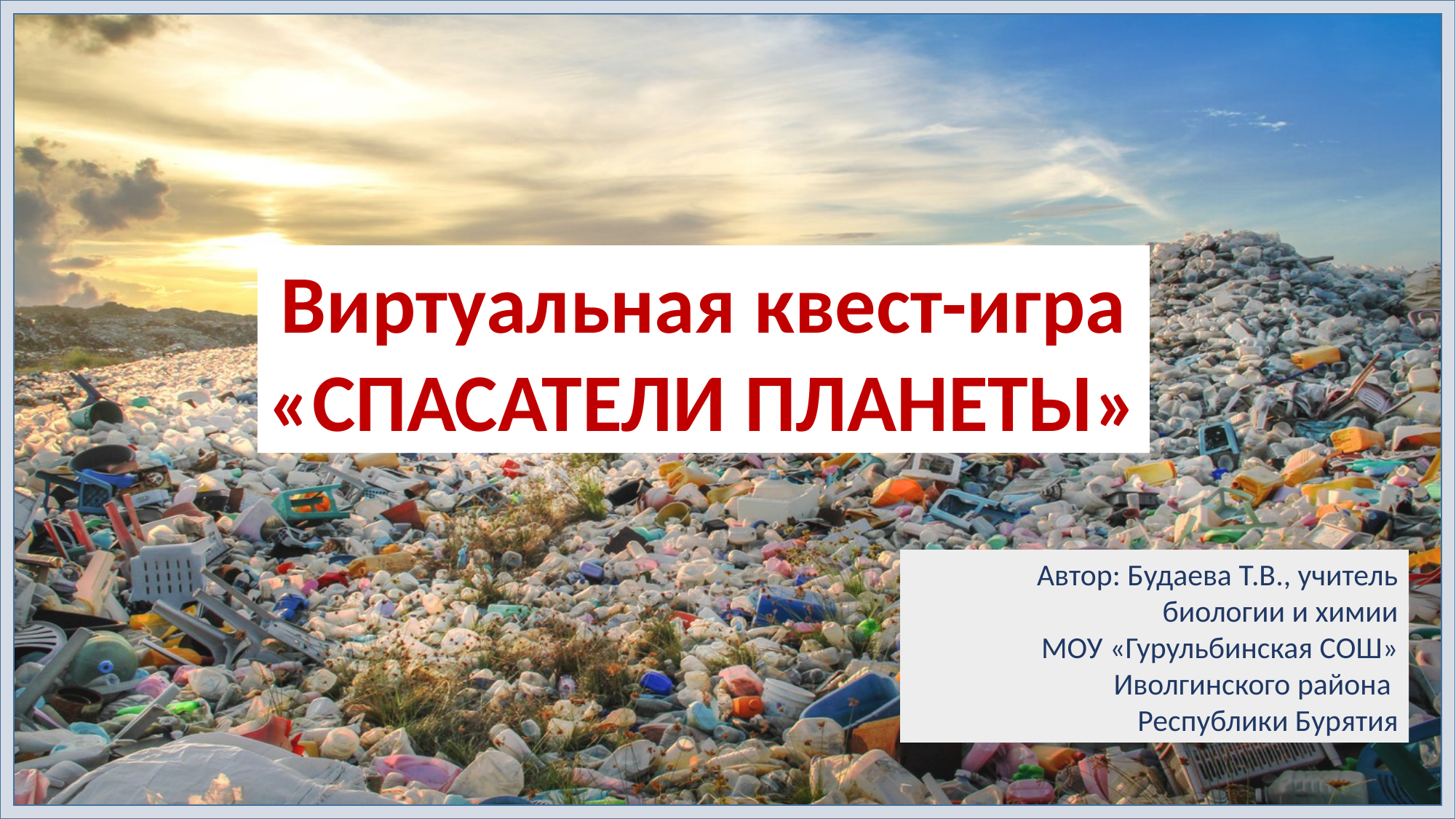

Виртуальная квест-игра
«СПАСАТЕЛИ ПЛАНЕТЫ»
Автор: Будаева Т.В., учитель биологии и химии
МОУ «Гурульбинская СОШ» Иволгинского района
Республики Бурятия